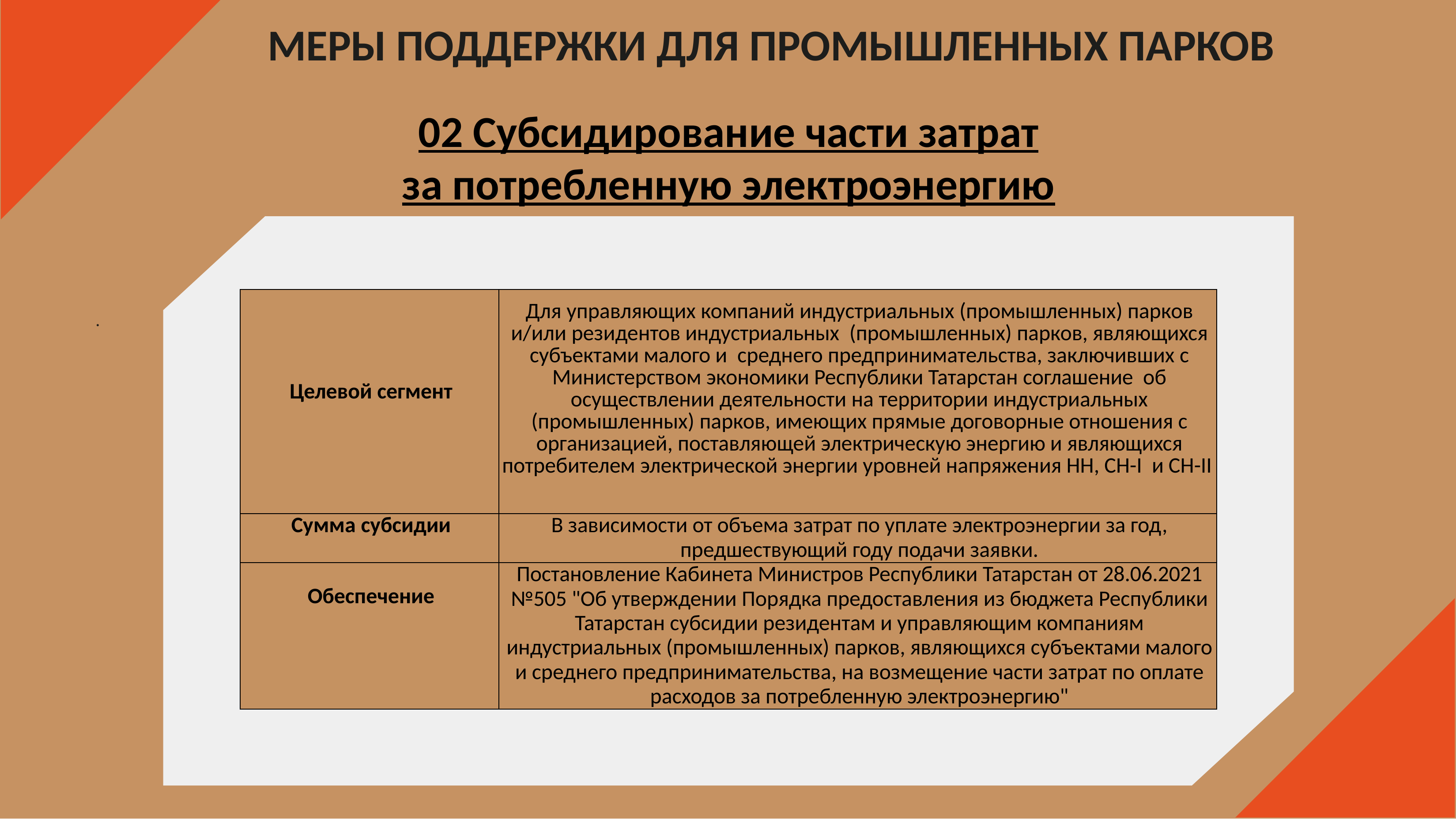

МЕРЫ ПОДДЕРЖКИ ДЛЯ ПРОМЫШЛЕННЫХ ПАРКОВ
02 Субсидирование части затрат
за потребленную электроэнергию

| Целевой сегмент | Для управляющих компаний индустриальных (промышленных) парков и/или резидентов индустриальных (промышленных) парков, являющихся субъектами малого и среднего предпринимательства, заключивших с Министерством экономики Республики Татарстан соглашение об осуществлении деятельности на территории индустриальных (промышленных) парков, имеющих прямые договорные отношения с организацией, поставляющей электрическую энергию и являющихся потребителем электрической энергии уровней напряжения НН, СН-I и СН-II |
| --- | --- |
| Сумма субсидии | В зависимости от объема затрат по уплате электроэнергии за год, предшествующий году подачи заявки. |
| Обеспечение | Постановление Кабинета Министров Республики Татарстан от 28.06.2021 №505 "Об утверждении Порядка предоставления из бюджета Республики Татарстан субсидии резидентам и управляющим компаниям индустриальных (промышленных) парков, являющихся субъектами малого и среднего предпринимательства, на возмещение части затрат по оплате расходов за потребленную электроэнергию" |
.